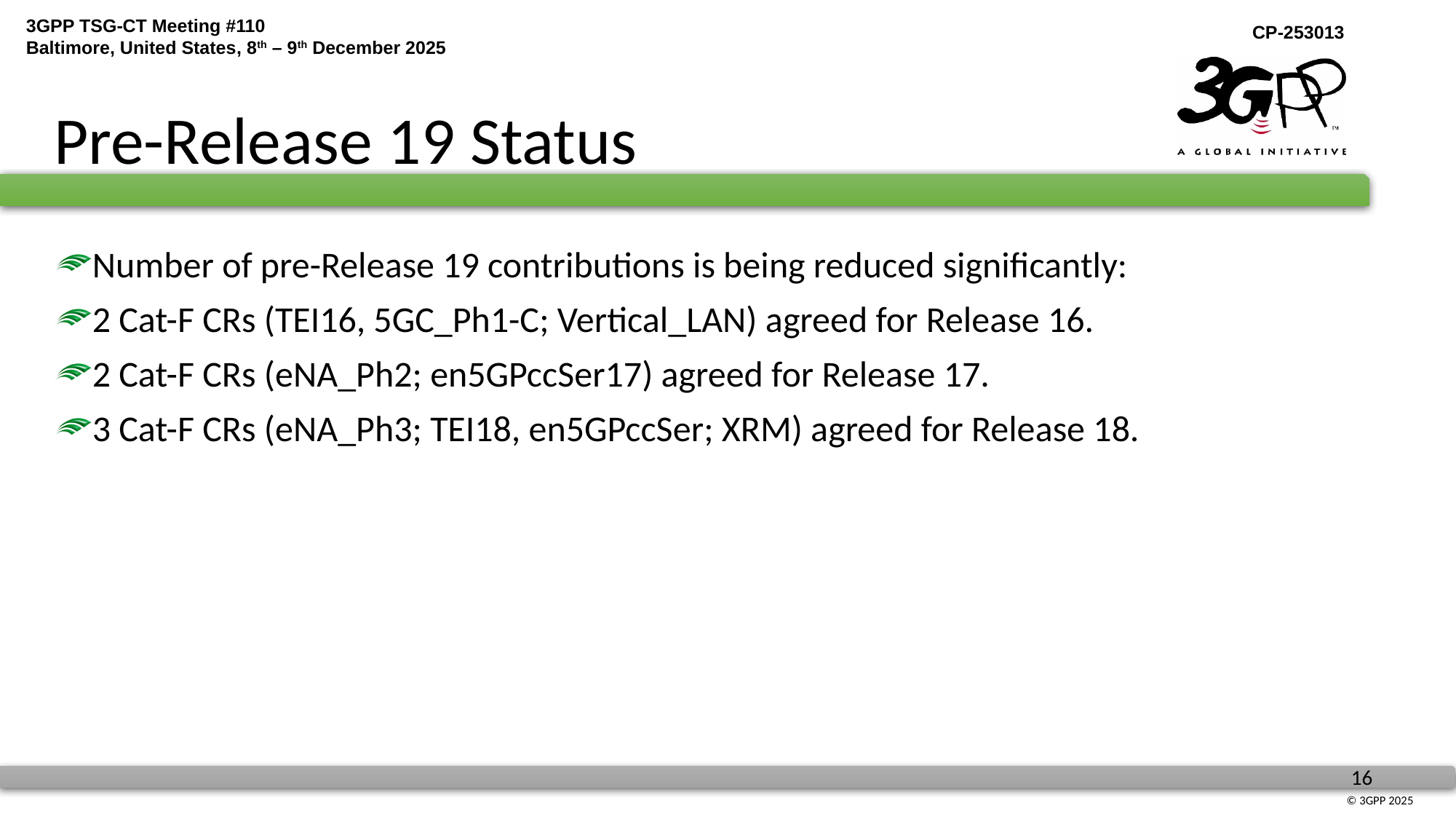

# Pre-Release 19 Status
Number of pre-Release 19 contributions is being reduced significantly:
2 Cat-F CRs (TEI16, 5GC_Ph1-C; Vertical_LAN) agreed for Release 16.
2 Cat-F CRs (eNA_Ph2; en5GPccSer17) agreed for Release 17.
3 Cat-F CRs (eNA_Ph3; TEI18, en5GPccSer; XRM) agreed for Release 18.